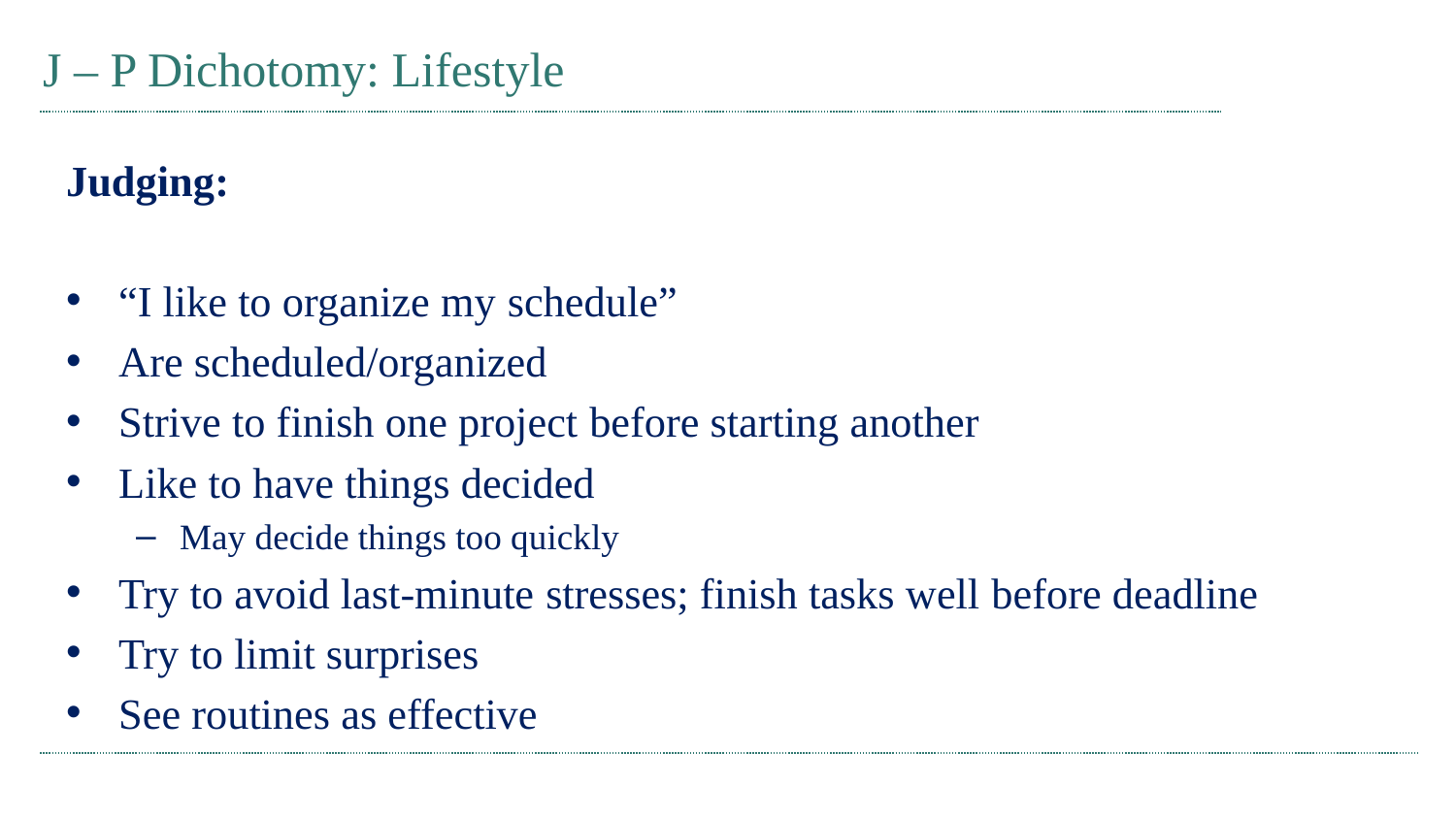

# J – P Dichotomy: Lifestyle
Judging:

“I like to organize my schedule”
Are scheduled/organized
Strive to finish one project before starting another
Like to have things decided
May decide things too quickly
Try to avoid last-minute stresses; finish tasks well before deadline
Try to limit surprises
See routines as effective